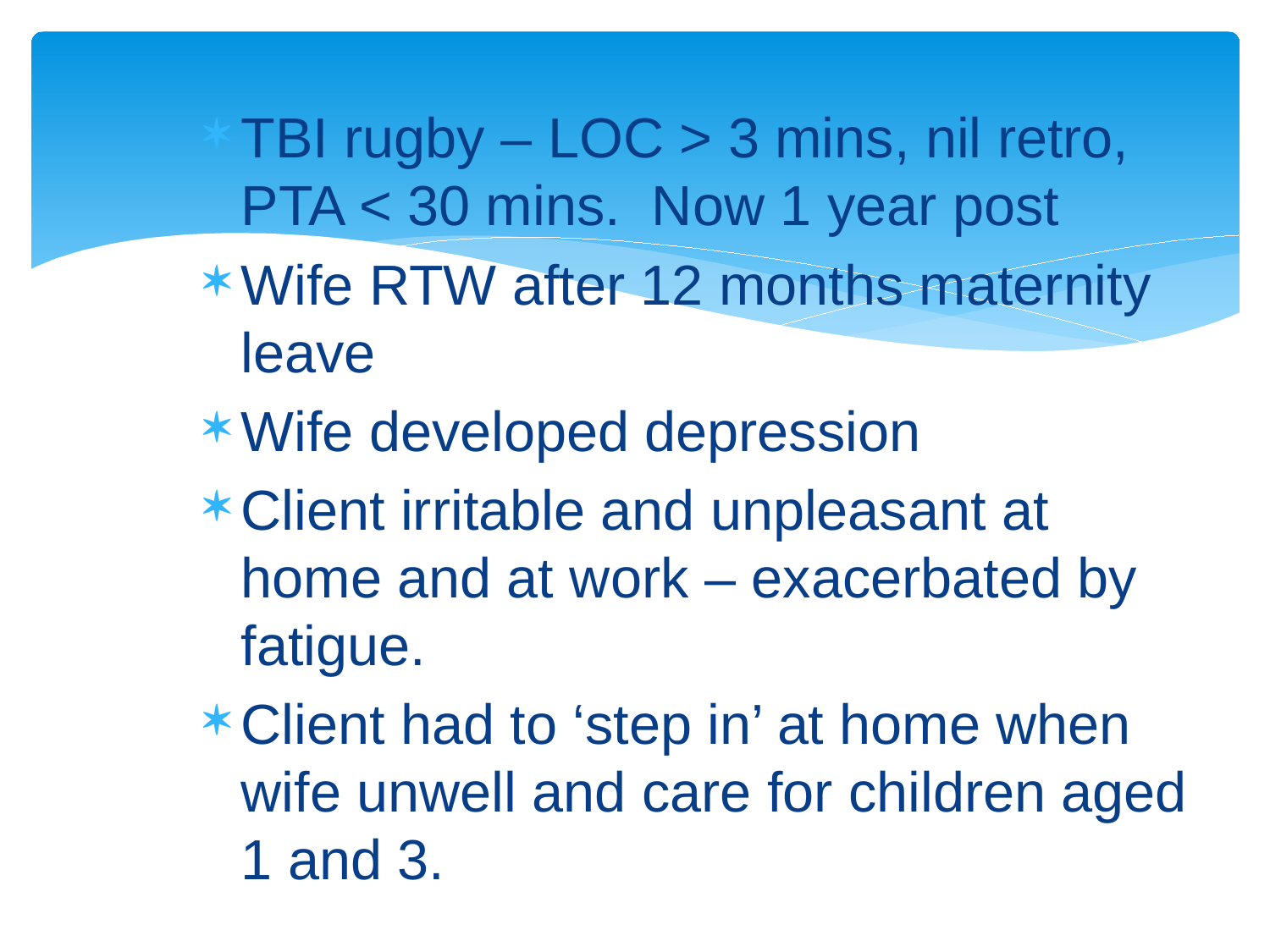

TBI rugby – LOC > 3 mins, nil retro, PTA < 30 mins.  Now 1 year post
Wife RTW after 12 months maternity leave
Wife developed depression
Client irritable and unpleasant at home and at work – exacerbated by fatigue.
Client had to ‘step in’ at home when wife unwell and care for children aged 1 and 3.